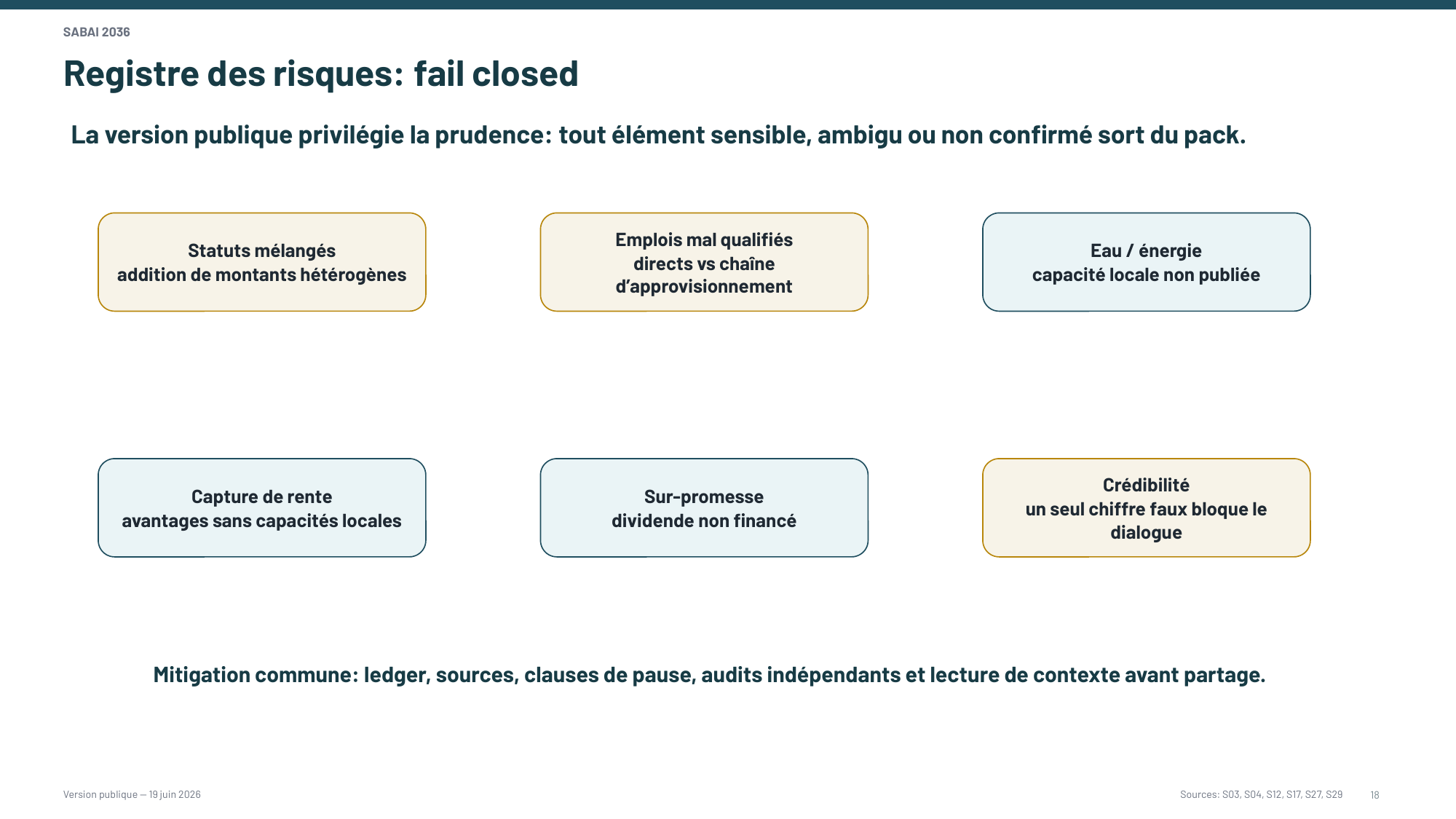

SABAI 2036
Registre des risques: fail closed
La version publique privilégie la prudence: tout élément sensible, ambigu ou non confirmé sort du pack.
Statuts mélangés
addition de montants hétérogènes
Emplois mal qualifiés
directs vs chaîne d’approvisionnement
Eau / énergie
capacité locale non publiée
Capture de rente
avantages sans capacités locales
Sur-promesse
dividende non financé
Crédibilité
un seul chiffre faux bloque le dialogue
Mitigation commune: ledger, sources, clauses de pause, audits indépendants et lecture de contexte avant partage.
18
Version publique — 19 juin 2026
Sources: S03, S04, S12, S17, S27, S29